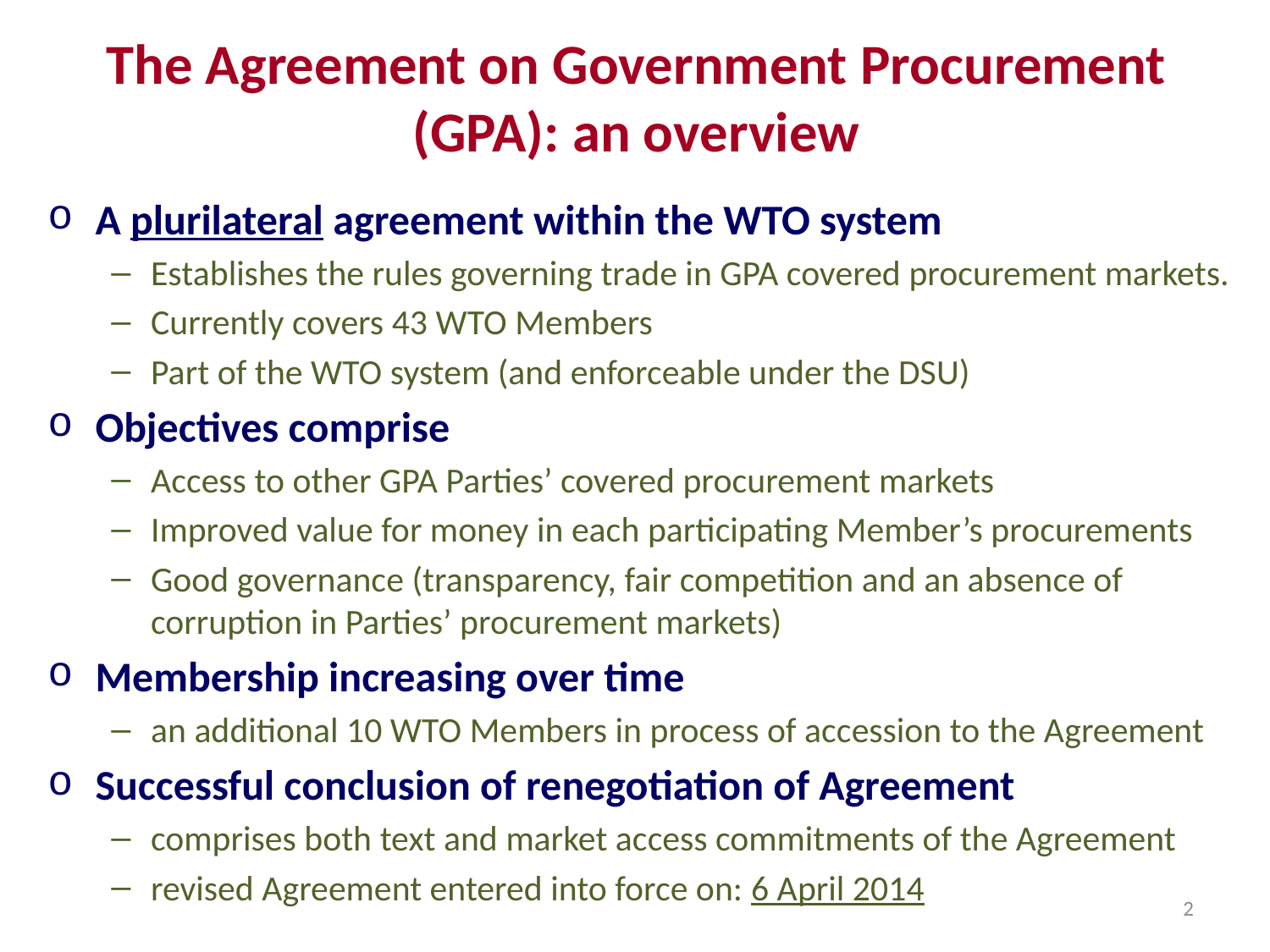

# The Agreement on Government Procurement (GPA): an overview
A plurilateral agreement within the WTO system
Establishes the rules governing trade in GPA covered procurement markets.
Currently covers 43 WTO Members
Part of the WTO system (and enforceable under the DSU)
Objectives comprise
Access to other GPA Parties’ covered procurement markets
Improved value for money in each participating Member’s procurements
Good governance (transparency, fair competition and an absence of corruption in Parties’ procurement markets)
Membership increasing over time
an additional 10 WTO Members in process of accession to the Agreement
Successful conclusion of renegotiation of Agreement
comprises both text and market access commitments of the Agreement
revised Agreement entered into force on: 6 April 2014
2